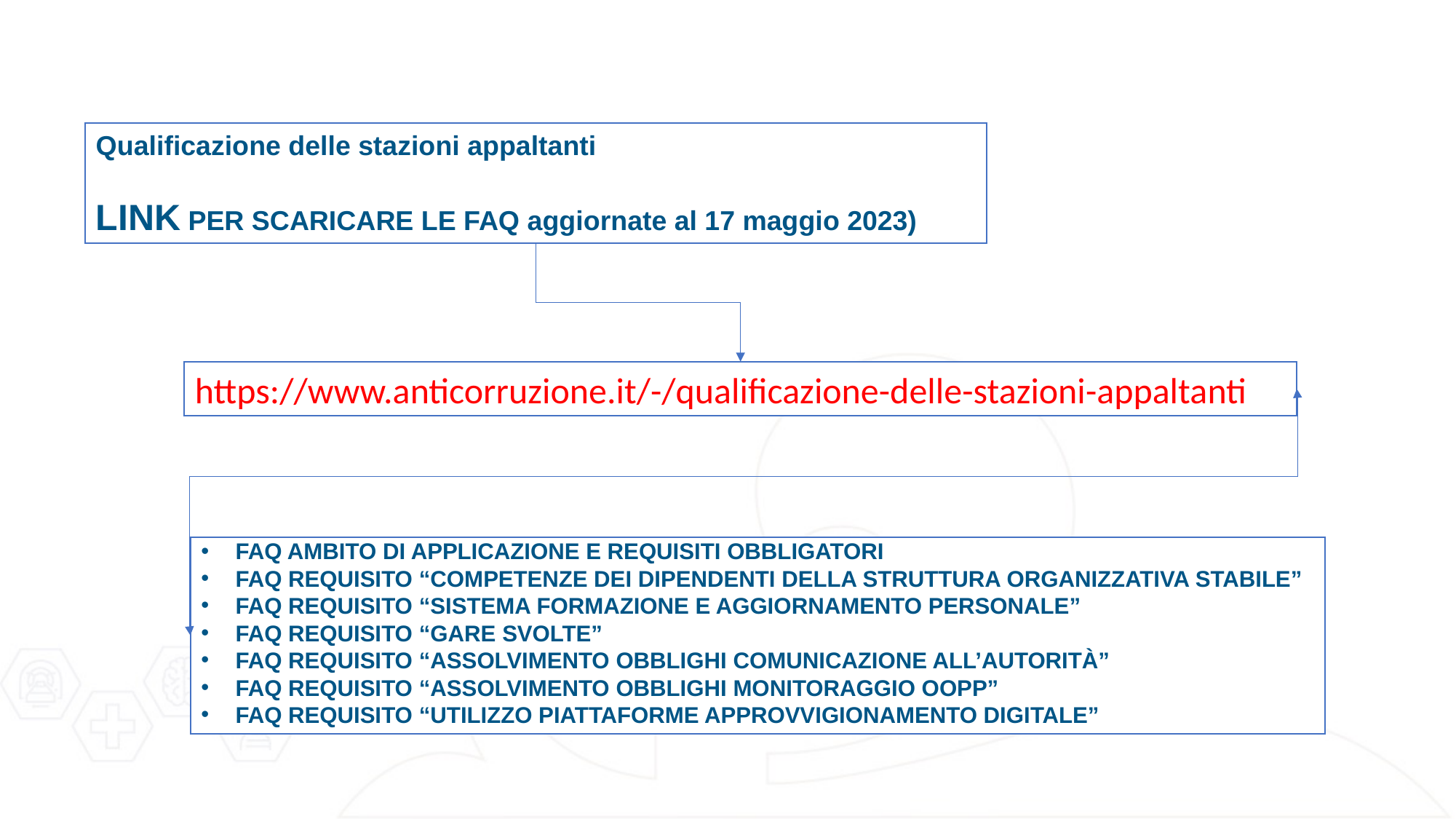

Qualificazione delle stazioni appaltanti

LINK PER SCARICARE LE FAQ aggiornate al 17 maggio 2023)
https://www.anticorruzione.it/-/qualificazione-delle-stazioni-appaltanti
FAQ AMBITO DI APPLICAZIONE E REQUISITI OBBLIGATORI
FAQ REQUISITO “COMPETENZE DEI DIPENDENTI DELLA STRUTTURA ORGANIZZATIVA STABILE”
FAQ REQUISITO “SISTEMA FORMAZIONE E AGGIORNAMENTO PERSONALE”
FAQ REQUISITO “GARE SVOLTE”
FAQ REQUISITO “ASSOLVIMENTO OBBLIGHI COMUNICAZIONE ALL’AUTORITÀ”
FAQ REQUISITO “ASSOLVIMENTO OBBLIGHI MONITORAGGIO OOPP”
FAQ REQUISITO “UTILIZZO PIATTAFORME APPROVVIGIONAMENTO DIGITALE”